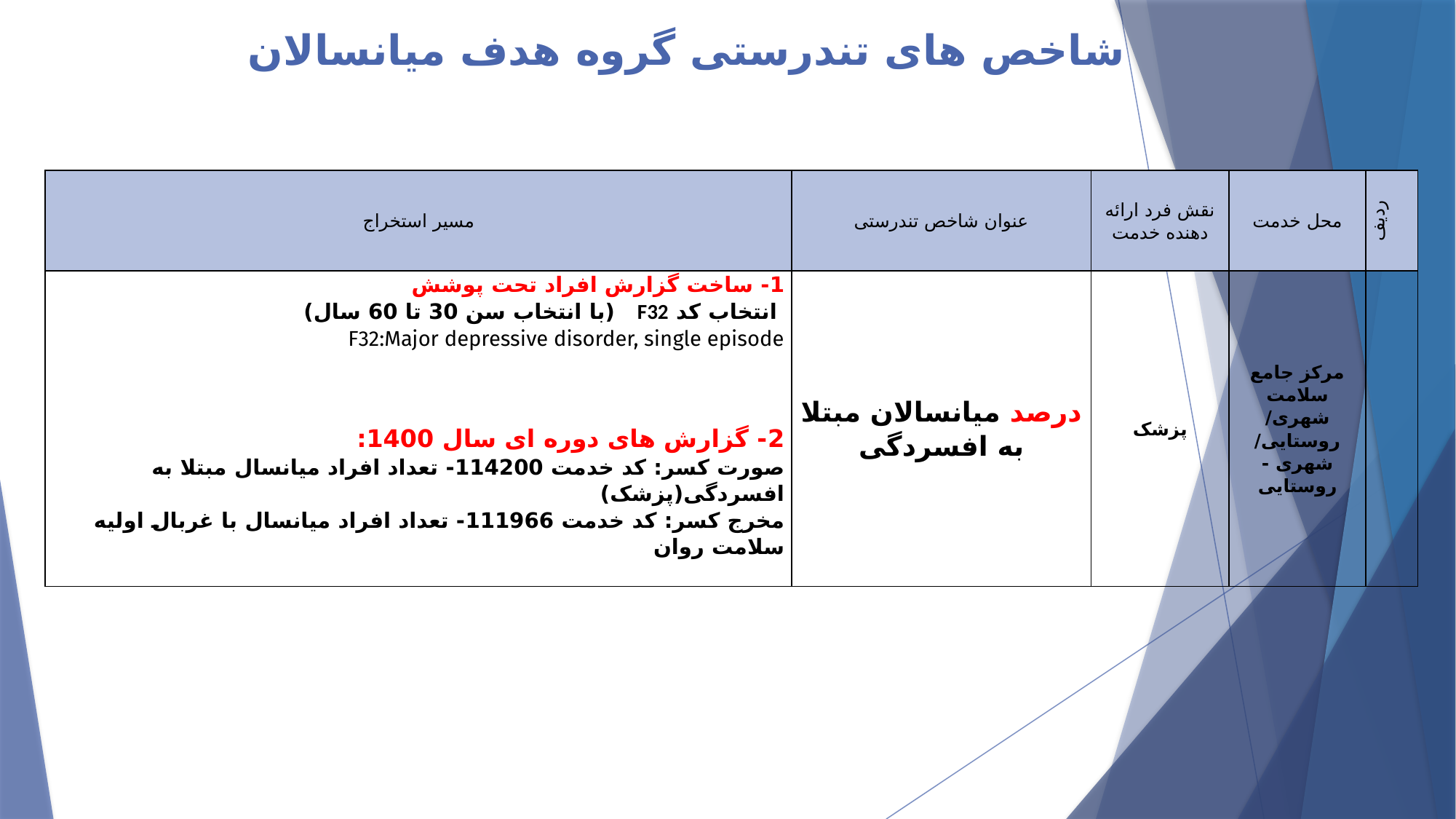

شاخص های تندرستی گروه هدف میانسالان
| مسیر استخراج | عنوان شاخص تندرستی | نقش فرد ارائه دهنده خدمت | محل خدمت | ردیف |
| --- | --- | --- | --- | --- |
| 1- ساخت گزارش افراد تحت پوشش انتخاب کد F32 (با انتخاب سن 30 تا 60 سال) F32:Major depressive disorder, single episode 2- گزارش های دوره ای سال 1400: صورت کسر: کد خدمت 114200- تعداد افراد میانسال مبتلا به افسردگی(پزشک) مخرج کسر: کد خدمت 111966- تعداد افراد میانسال با غربال اولیه سلامت روان | درصد میانسالان مبتلا به افسردگی | پزشک | مرکز جامع سلامت شهری/ روستایی/ شهری - روستایی |  |